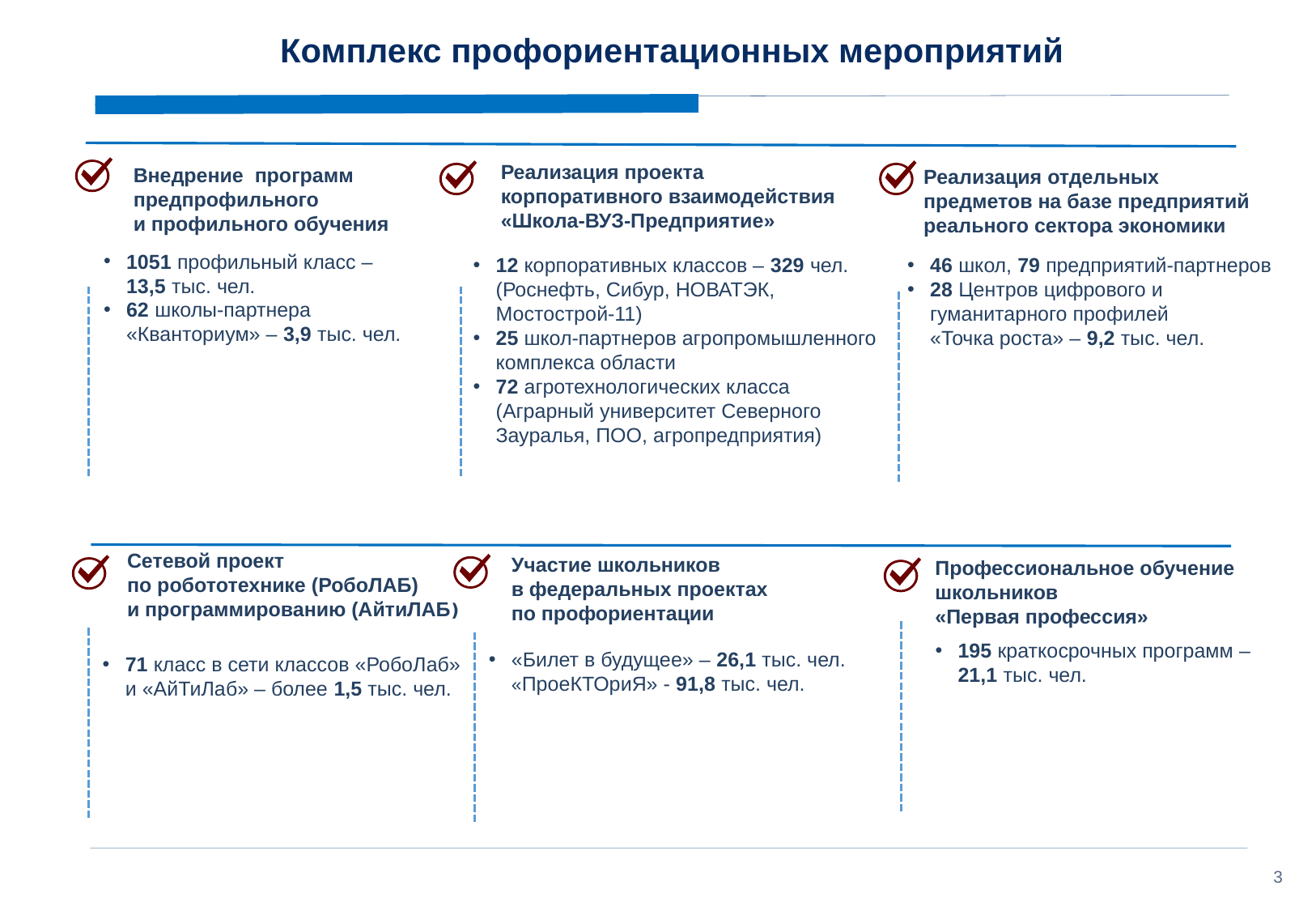

Комплекс профориентационных мероприятий

Реализация проекта корпоративного взаимодействия «Школа-ВУЗ-Предприятие»

Внедрение  программ  предпрофильного
и профильного обучения
Реализация отдельных предметов на базе предприятий реального сектора экономики
1051 профильный класс –
13,5 тыс. чел.
62 школы-партнера
    «Кванториум» – 3,9 тыс. чел.
12 корпоративных классов – 329 чел. (Роснефть, Сибур, НОВАТЭК, Мостострой-11)
25 школ-партнеров агропромышленного комплекса области
72 агротехнологических класса (Аграрный университет Северного Зауралья, ПОО, агропредприятия)

46 школ, 79 предприятий-партнеров
28 Центров цифрового и гуманитарного профилей
«Точка роста» – 9,2 тыс. чел.
Сетевой проект
по робототехнике (РобоЛАБ)
и программированию (АйтиЛАБ)

Участие школьников
в федеральных проектах по профориентации

Профессиональное обучение  школьников
«Первая профессия»

71 класс в сети классов «РобоЛаб» и «АйТиЛаб» – более 1,5 тыс. чел.

195 краткосрочных программ – 21,1 тыс. чел.
«Билет в будущее» – 26,1 тыс. чел. «ПроеКТОриЯ» - 91,8 тыс. чел.

3